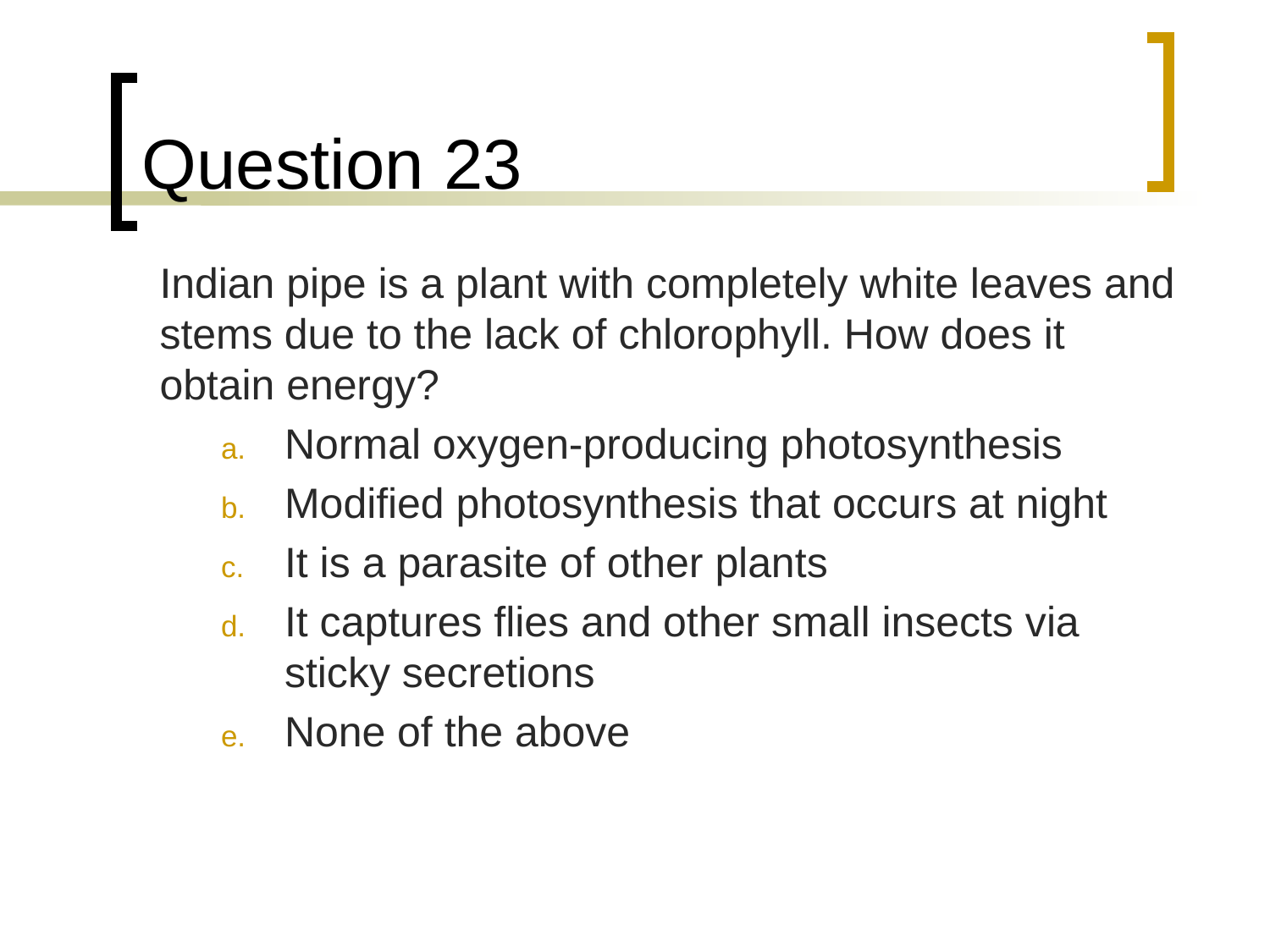

# Question 23

	Indian pipe is a plant with completely white leaves and stems due to the lack of chlorophyll. How does it obtain energy?
Normal oxygen-producing photosynthesis
Modified photosynthesis that occurs at night
It is a parasite of other plants
It captures flies and other small insects via sticky secretions
None of the above